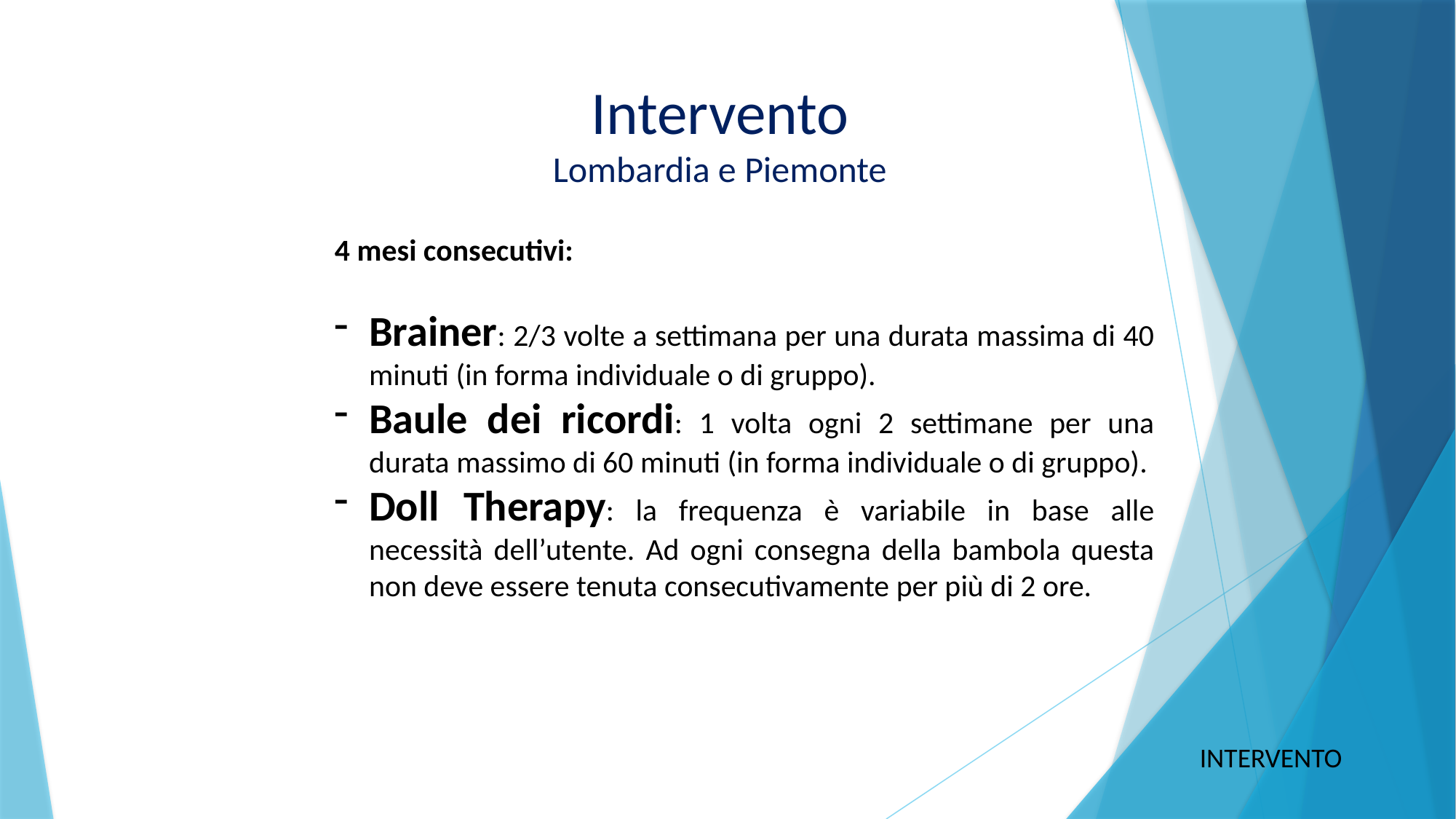

# Intervento Lombardia e Piemonte
4 mesi consecutivi:

Brainer: 2/3 volte a settimana per una durata massima di 40 minuti (in forma individuale o di gruppo).
Baule dei ricordi: 1 volta ogni 2 settimane per una durata massimo di 60 minuti (in forma individuale o di gruppo).
Doll Therapy: la frequenza è variabile in base alle necessità dell’utente. Ad ogni consegna della bambola questa non deve essere tenuta consecutivamente per più di 2 ore.
INTERVENTO